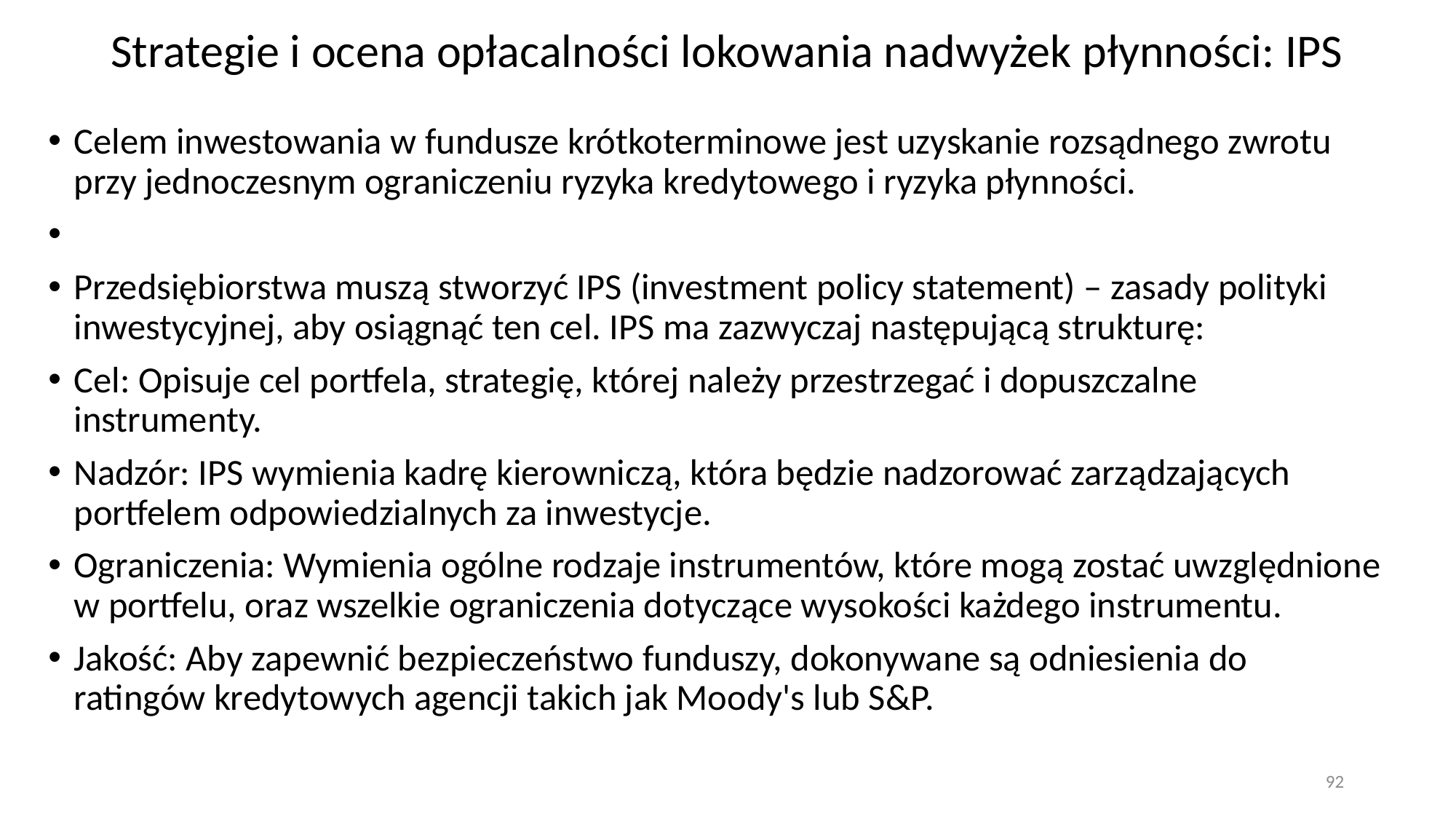

# Strategie i ocena opłacalności lokowania nadwyżek płynności: IPS
Celem inwestowania w fundusze krótkoterminowe jest uzyskanie rozsądnego zwrotu przy jednoczesnym ograniczeniu ryzyka kredytowego i ryzyka płynności.

Przedsiębiorstwa muszą stworzyć IPS (investment policy statement) – zasady polityki inwestycyjnej, aby osiągnąć ten cel. IPS ma zazwyczaj następującą strukturę:
Cel: Opisuje cel portfela, strategię, której należy przestrzegać i dopuszczalne instrumenty.
Nadzór: IPS wymienia kadrę kierowniczą, która będzie nadzorować zarządzających portfelem odpowiedzialnych za inwestycje.
Ograniczenia: Wymienia ogólne rodzaje instrumentów, które mogą zostać uwzględnione w portfelu, oraz wszelkie ograniczenia dotyczące wysokości każdego instrumentu.
Jakość: Aby zapewnić bezpieczeństwo funduszy, dokonywane są odniesienia do ratingów kredytowych agencji takich jak Moody's lub S&P.

92